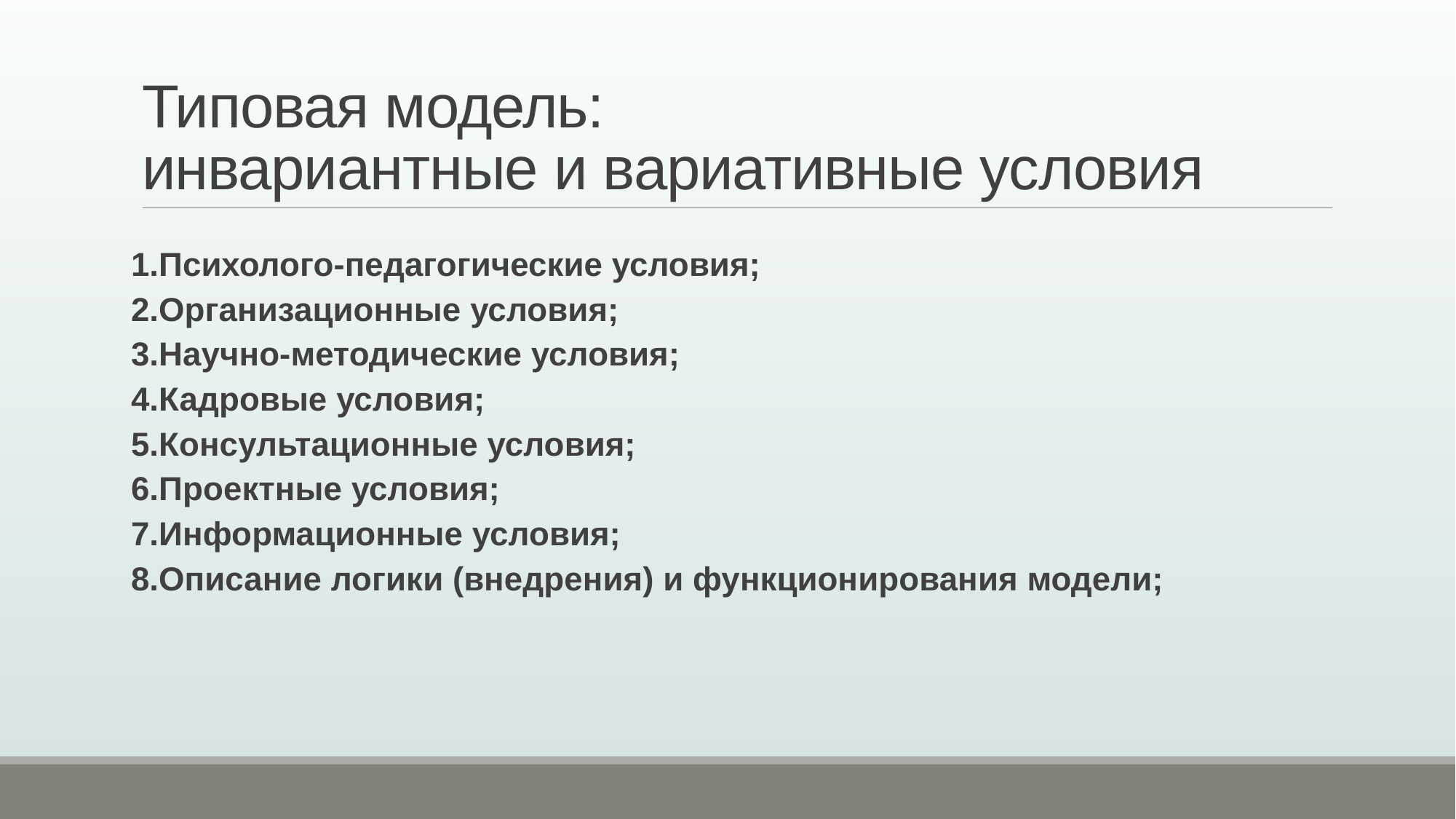

# Типовая модель: инвариантные и вариативные условия
1.Психолого-педагогические условия;
2.Организационные условия;
3.Научно-методические условия;
4.Кадровые условия;
5.Консультационные условия;
6.Проектные условия;
7.Информационные условия;
8.Описание логики (внедрения) и функционирования модели;